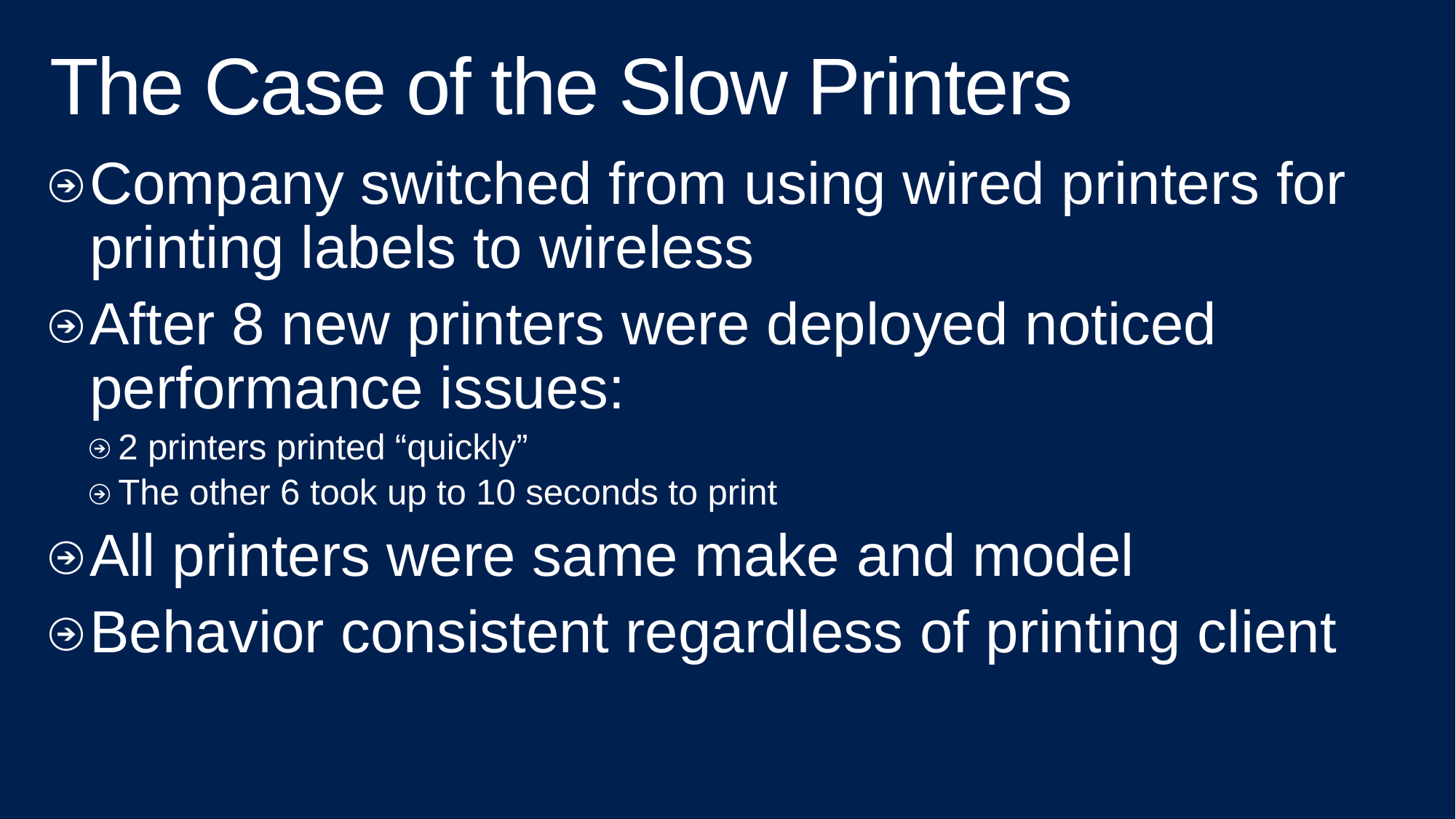

# The Case of the Slow Printers
Company switched from using wired printers for printing labels to wireless
After 8 new printers were deployed noticed performance issues:
2 printers printed “quickly”
The other 6 took up to 10 seconds to print
All printers were same make and model
Behavior consistent regardless of printing client